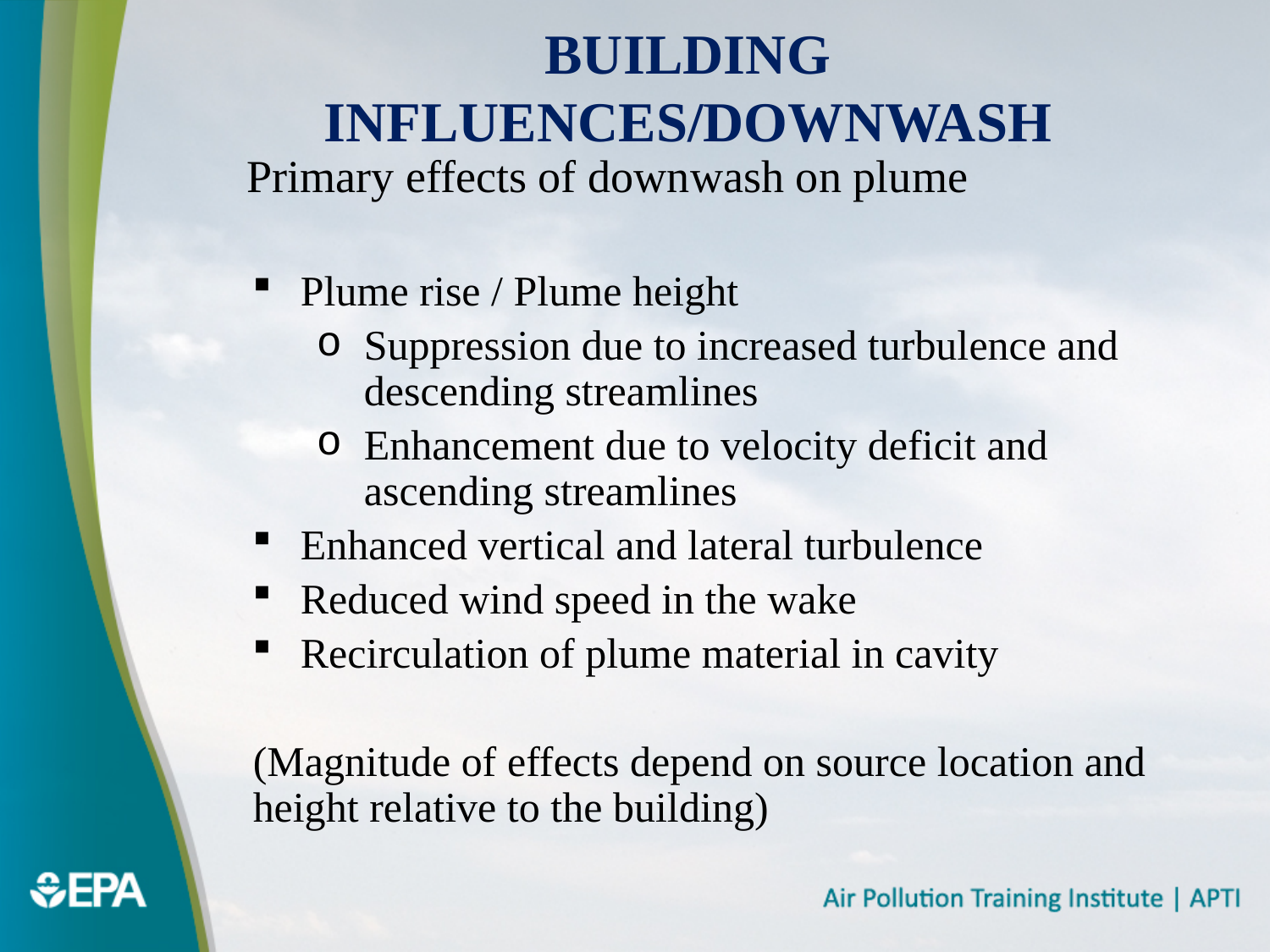

# Building Influences/Downwash
     Primary effects of downwash on plume

Plume rise / Plume height
Suppression due to increased turbulence and descending streamlines
Enhancement due to velocity deficit and ascending streamlines
Enhanced vertical and lateral turbulence
Reduced wind speed in the wake
Recirculation of plume material in cavity

(Magnitude of effects depend on source location and height relative to the building)